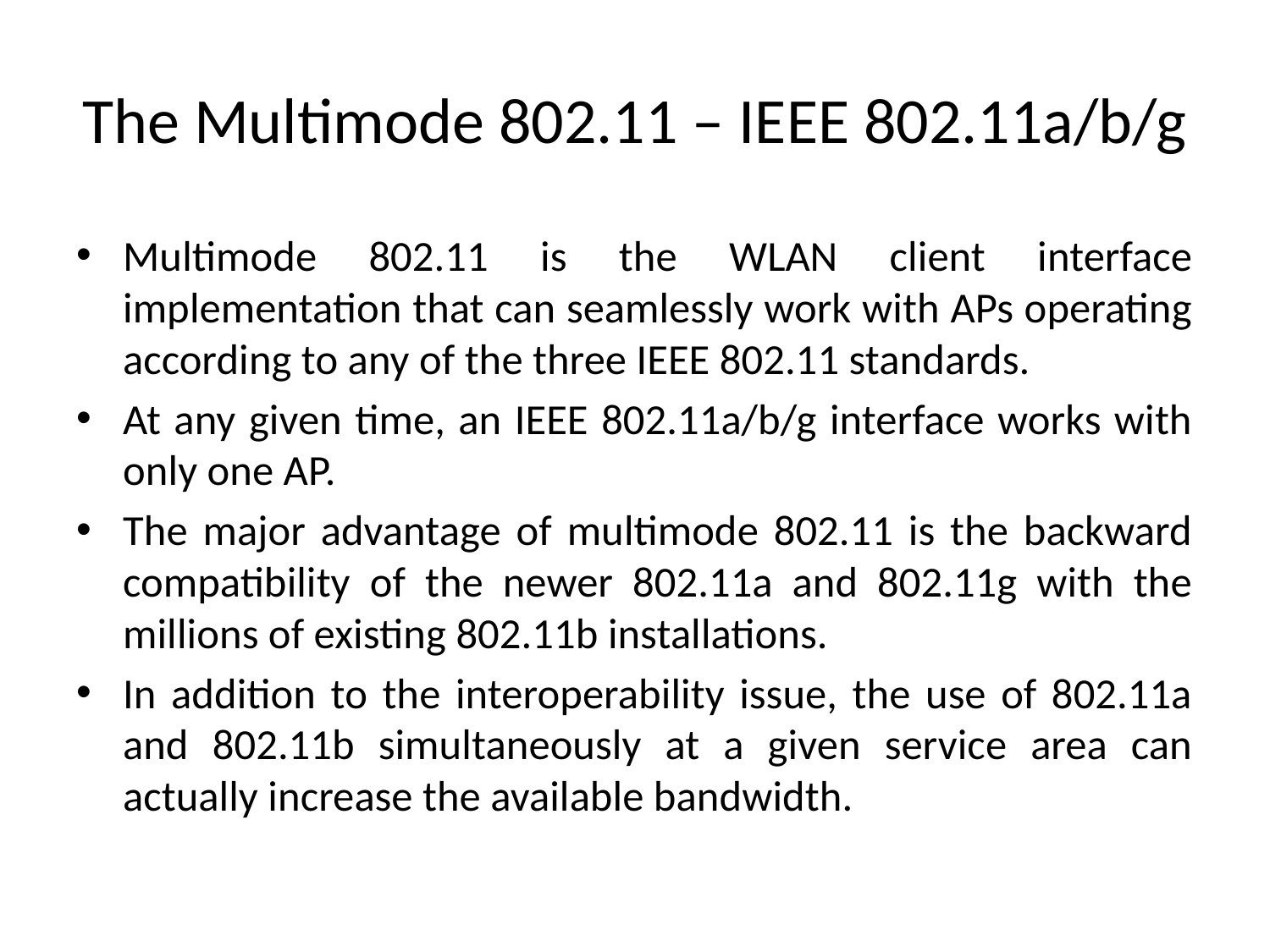

# The Multimode 802.11 – IEEE 802.11a/b/g
Multimode 802.11 is the WLAN client interface implementation that can seamlessly work with APs operating according to any of the three IEEE 802.11 standards.
At any given time, an IEEE 802.11a/b/g interface works with only one AP.
The major advantage of multimode 802.11 is the backward compatibility of the newer 802.11a and 802.11g with the millions of existing 802.11b installations.
In addition to the interoperability issue, the use of 802.11a and 802.11b simultaneously at a given service area can actually increase the available bandwidth.